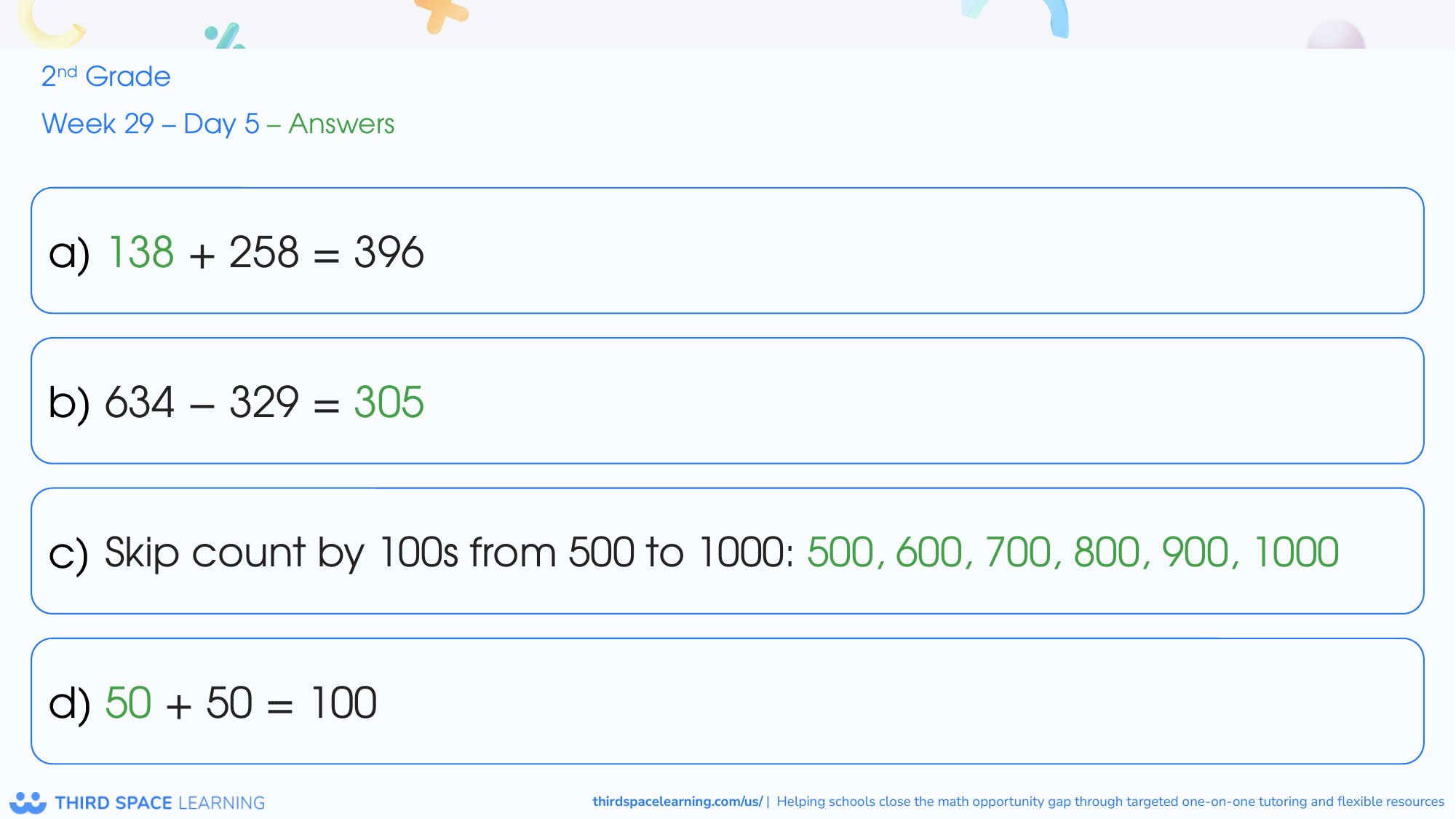

2nd Grade
Week 29 – Day 5 – Answers
138 + 258 = 396
634 − 329 = 305
Skip count by 100s from 500 to 1000: 500, 600, 700, 800, 900, 1000
50 + 50 = 100